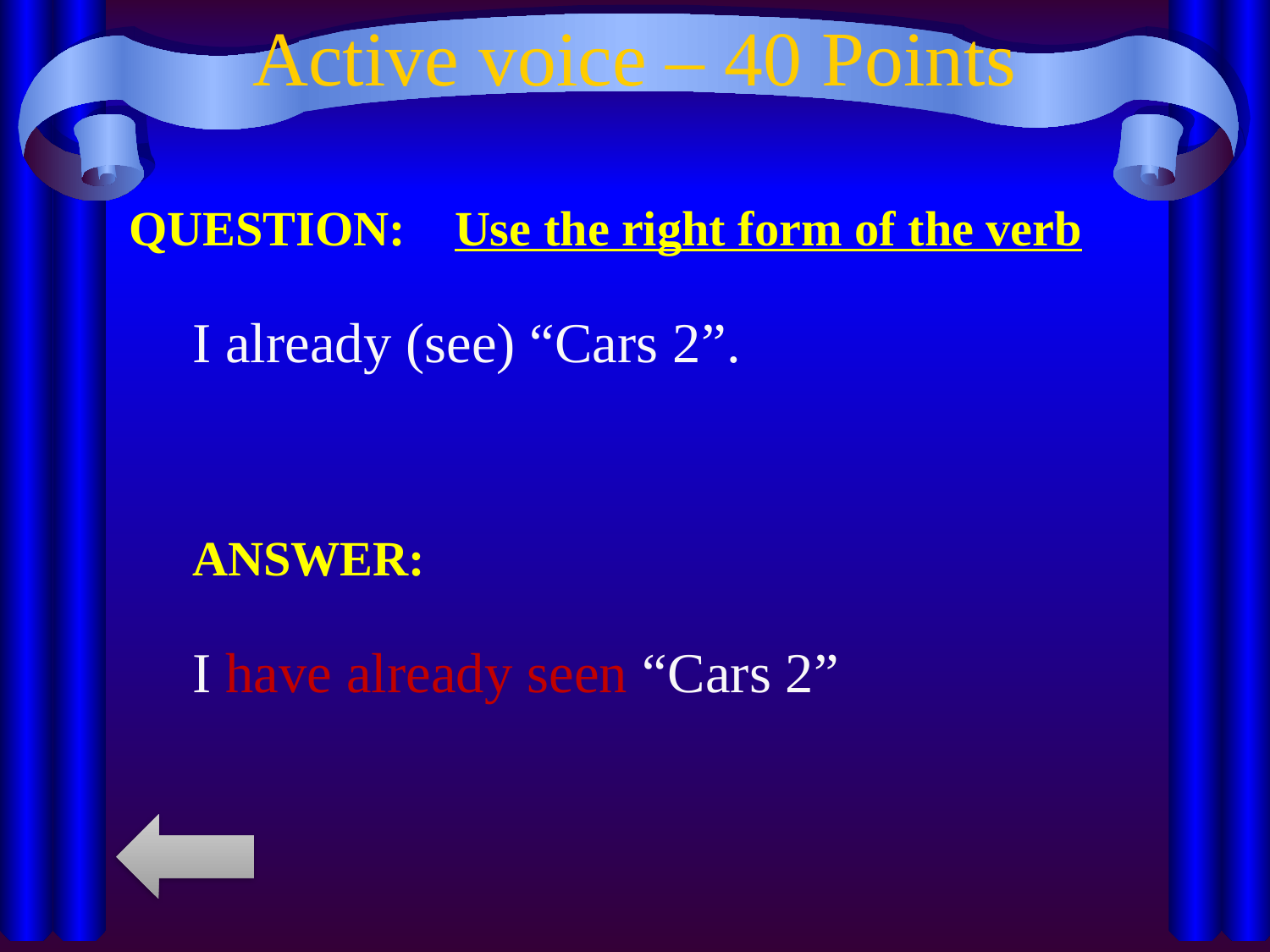

# Active voice – 40 Points
QUESTION:    Use the right form of the verb

I already (see) “Cars 2”.

ANSWER:

I have already seen “Cars 2”